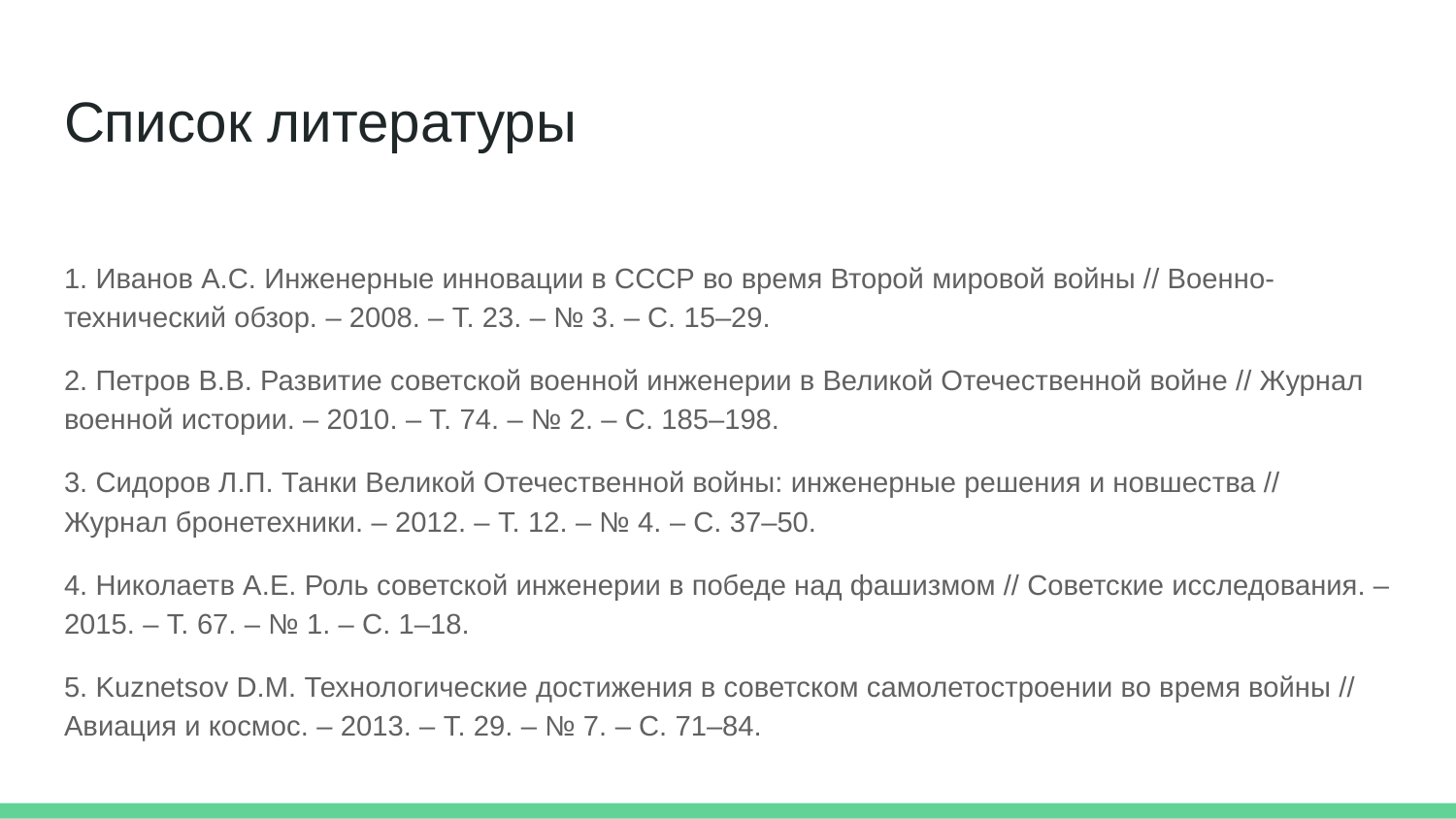

# Список литературы
1. Иванов А.С. Инженерные инновации в СССР во время Второй мировой войны // Военно-технический обзор. – 2008. – Т. 23. – № 3. – С. 15–29.
2. Петров В.В. Развитие советской военной инженерии в Великой Отечественной войне // Журнал военной истории. – 2010. – Т. 74. – № 2. – С. 185–198.
3. Сидоров Л.П. Танки Великой Отечественной войны: инженерные решения и новшества // Журнал бронетехники. – 2012. – Т. 12. – № 4. – С. 37–50.
4. Николаетв А.Е. Роль советской инженерии в победе над фашизмом // Советские исследования. – 2015. – Т. 67. – № 1. – С. 1–18.
5. Kuznetsov D.M. Технологические достижения в советском самолетостроении во время войны // Авиация и космос. – 2013. – Т. 29. – № 7. – С. 71–84.
30